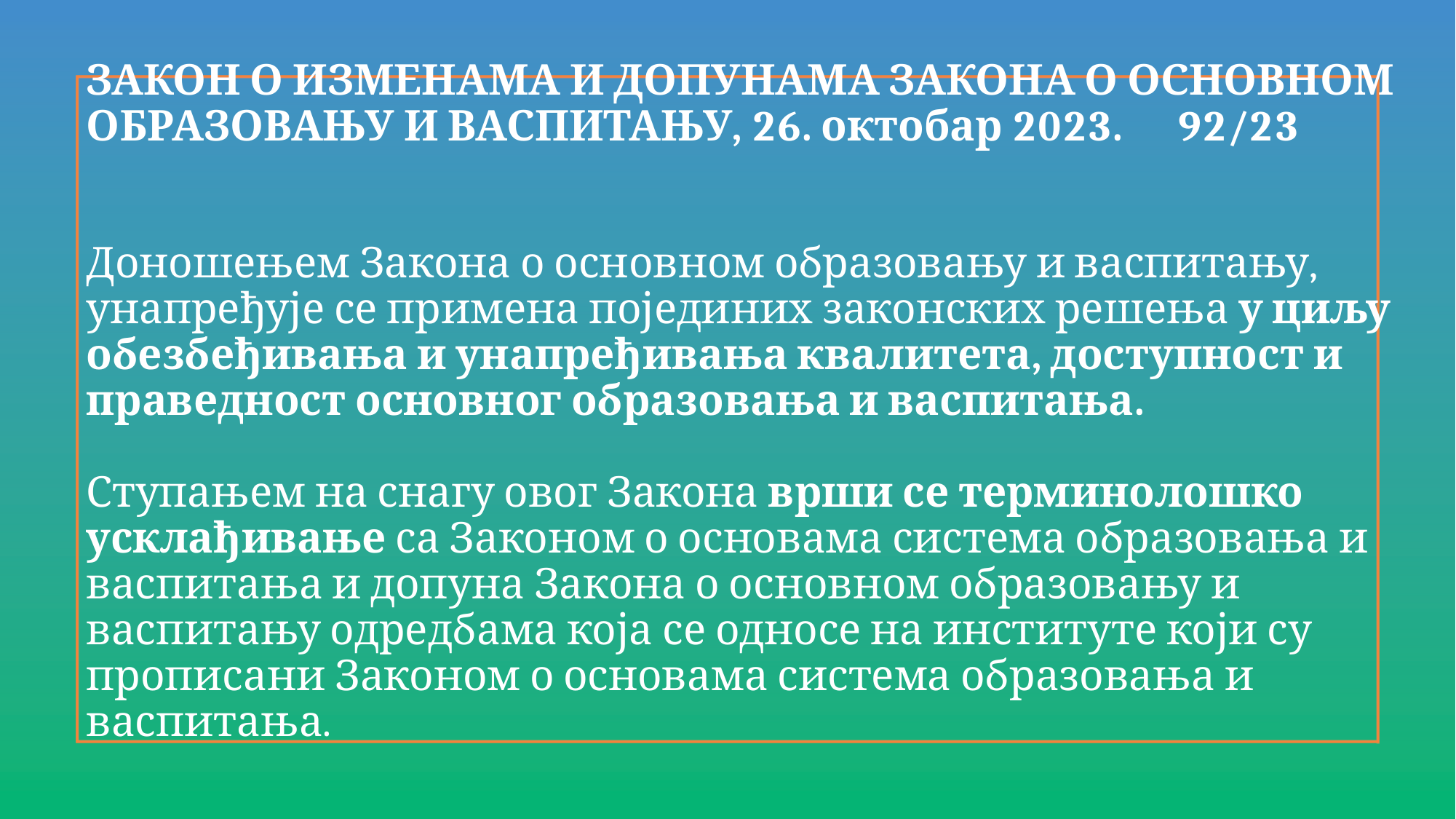

# ЗАКОН О ИЗМЕНАМА И ДОПУНАМА ЗАКОНА О ОСНОВНОМ ОБРАЗОВАЊУ И ВАСПИТАЊУ, 26. октобар 2023.	92/23 Доношењем Закона о основном образовању и васпитању, унапређује се примена појединих законских решења у циљу обезбеђивања и унапређивања квалитета, доступност и праведност основног образовања и васпитања. Ступањем на снагу овог Закона врши се терминолошко усклађивање са Законом о основама система образовања и васпитања и допуна Закона о основном образовању и васпитању одредбама која се односе на институте који су прописани Законом о основама система образовања и васпитања.